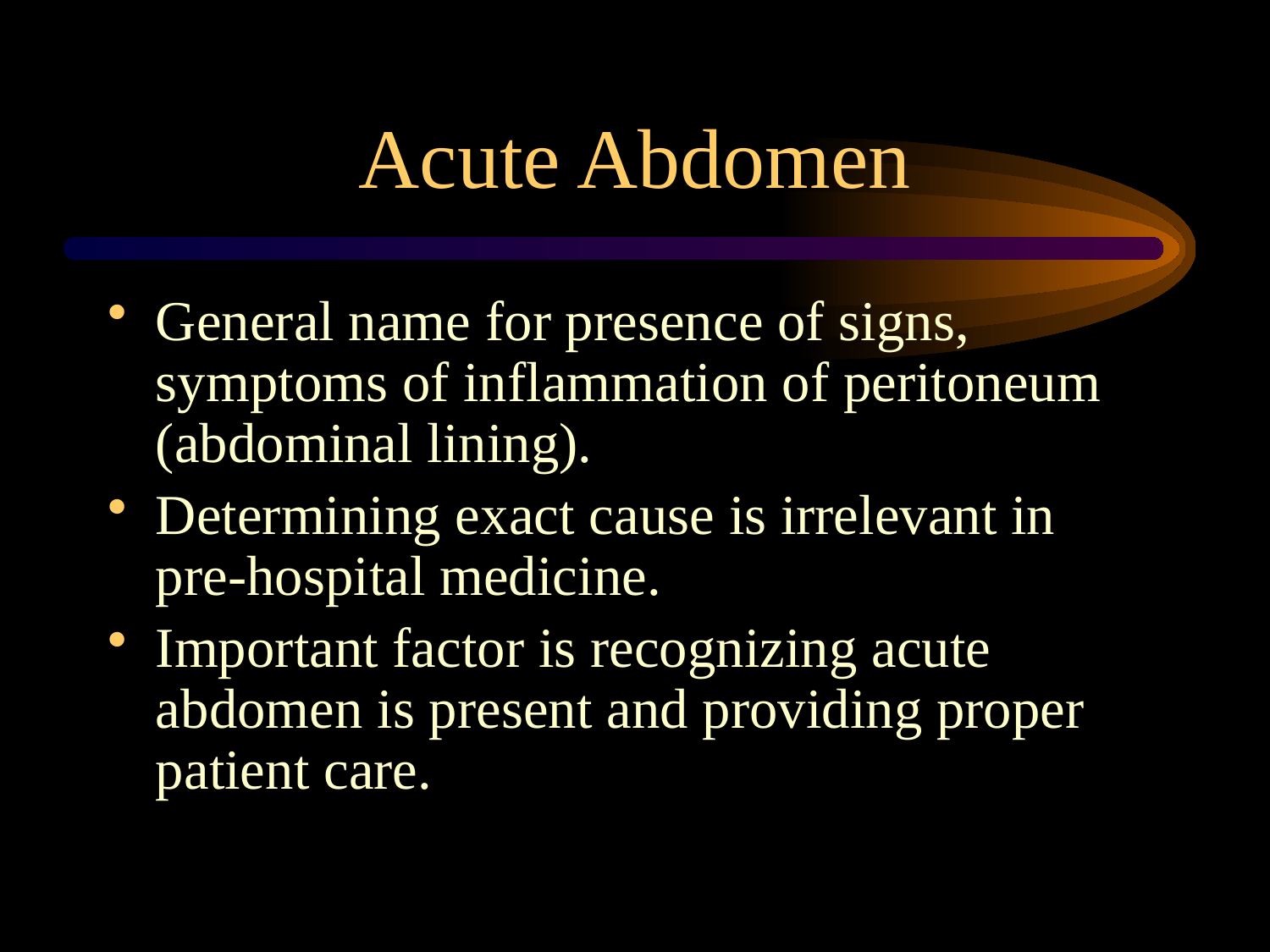

# Acute Abdomen
General name for presence of signs, symptoms of inflammation of peritoneum (abdominal lining).
Determining exact cause is irrelevant in pre-hospital medicine.
Important factor is recognizing acute abdomen is present and providing proper patient care.